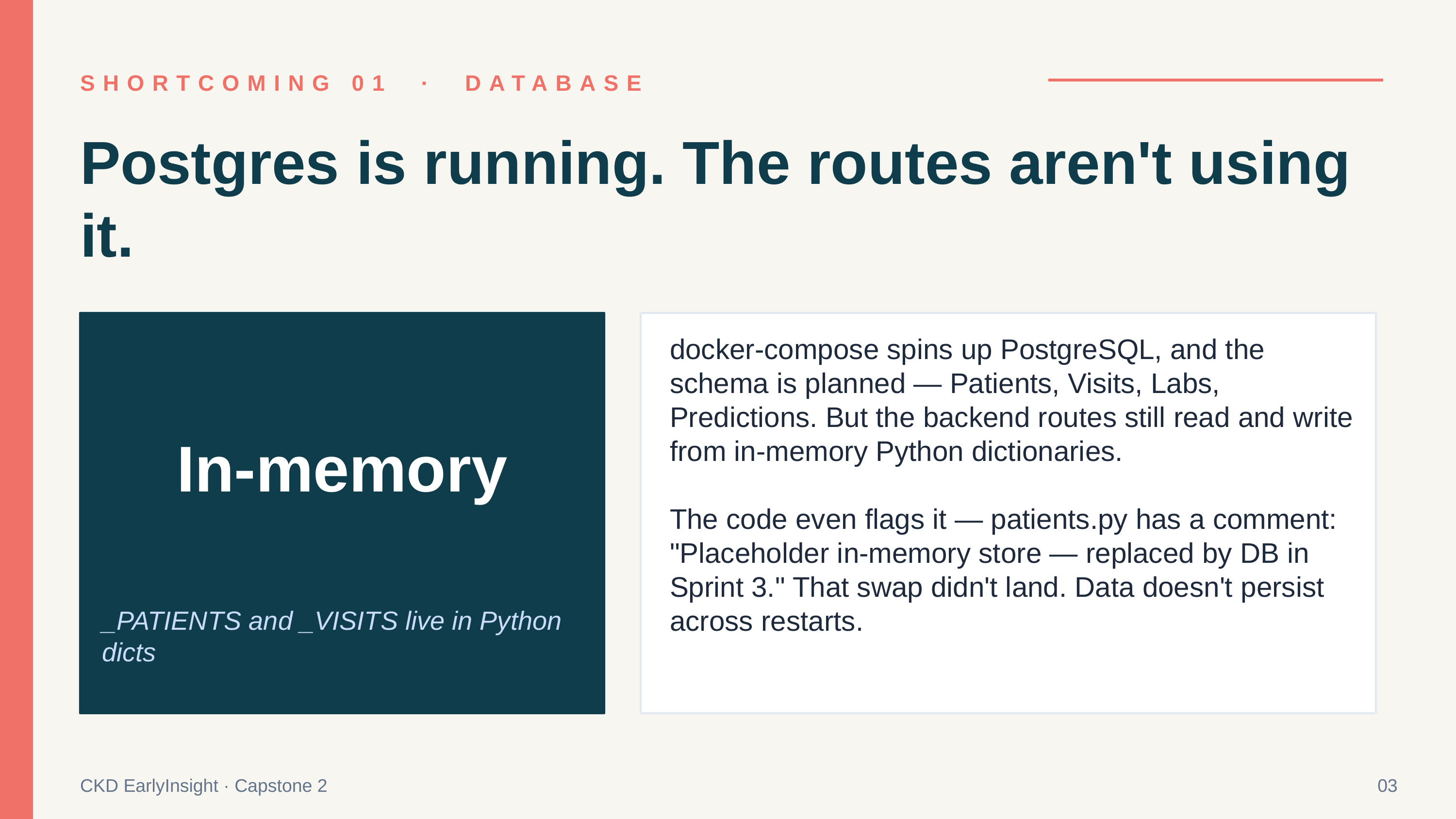

SHORTCOMING 01  ·  DATABASE

Postgres is running. The routes aren't using it.

docker-compose spins up PostgreSQL, and the schema is planned — Patients, Visits, Labs, Predictions. But the backend routes still read and write from in-memory Python dictionaries.

The code even flags it — patients.py has a comment: "Placeholder in-memory store — replaced by DB in Sprint 3." That swap didn't land. Data doesn't persist across restarts.

In-memory

_PATIENTS and _VISITS live in Python dicts

CKD EarlyInsight · Capstone 2

03